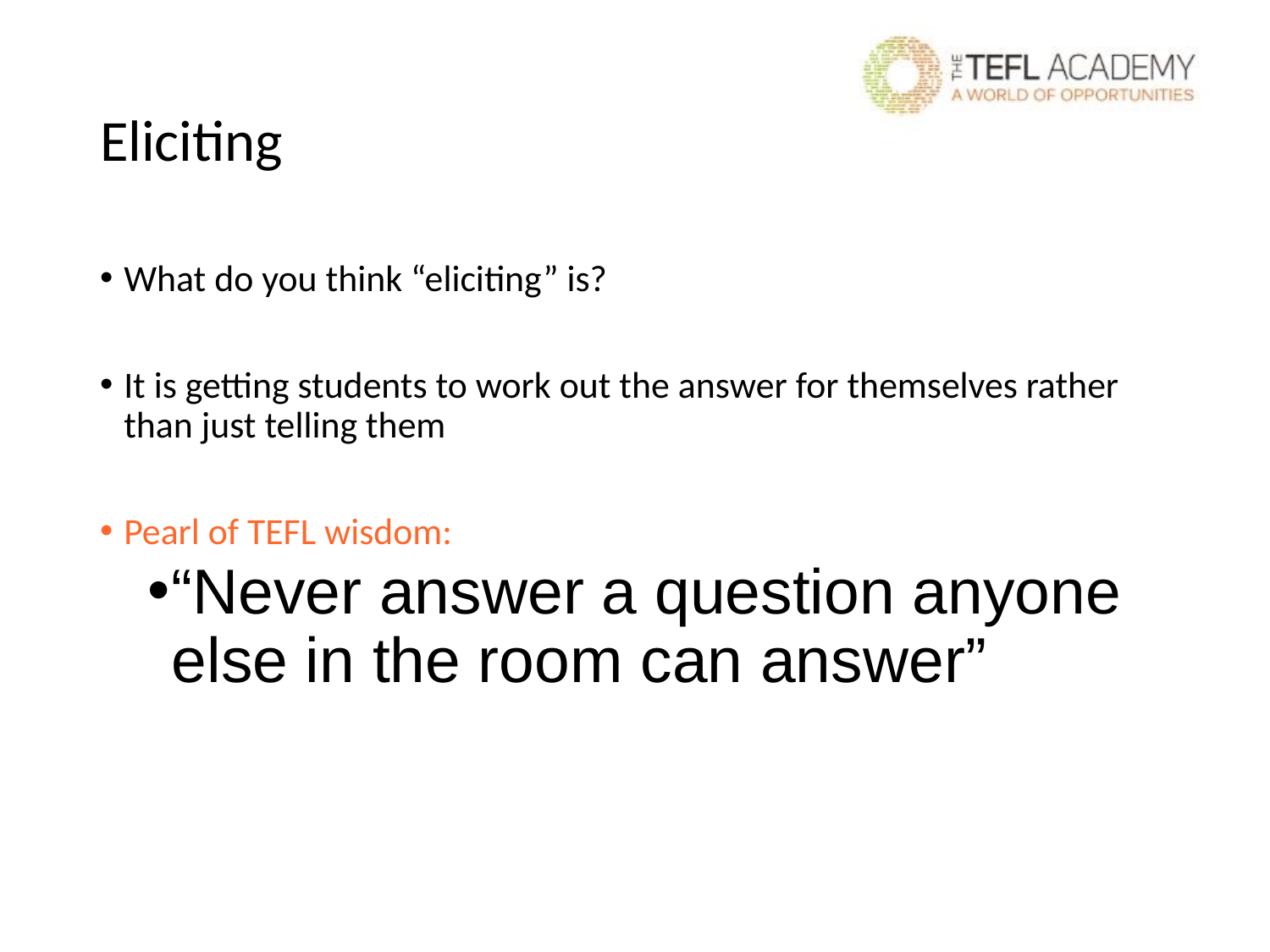

# Eliciting
What do you think “eliciting” is?

It is getting students to work out the answer for themselves rather than just telling them

Pearl of TEFL wisdom:
“Never answer a question anyone else in the room can answer”